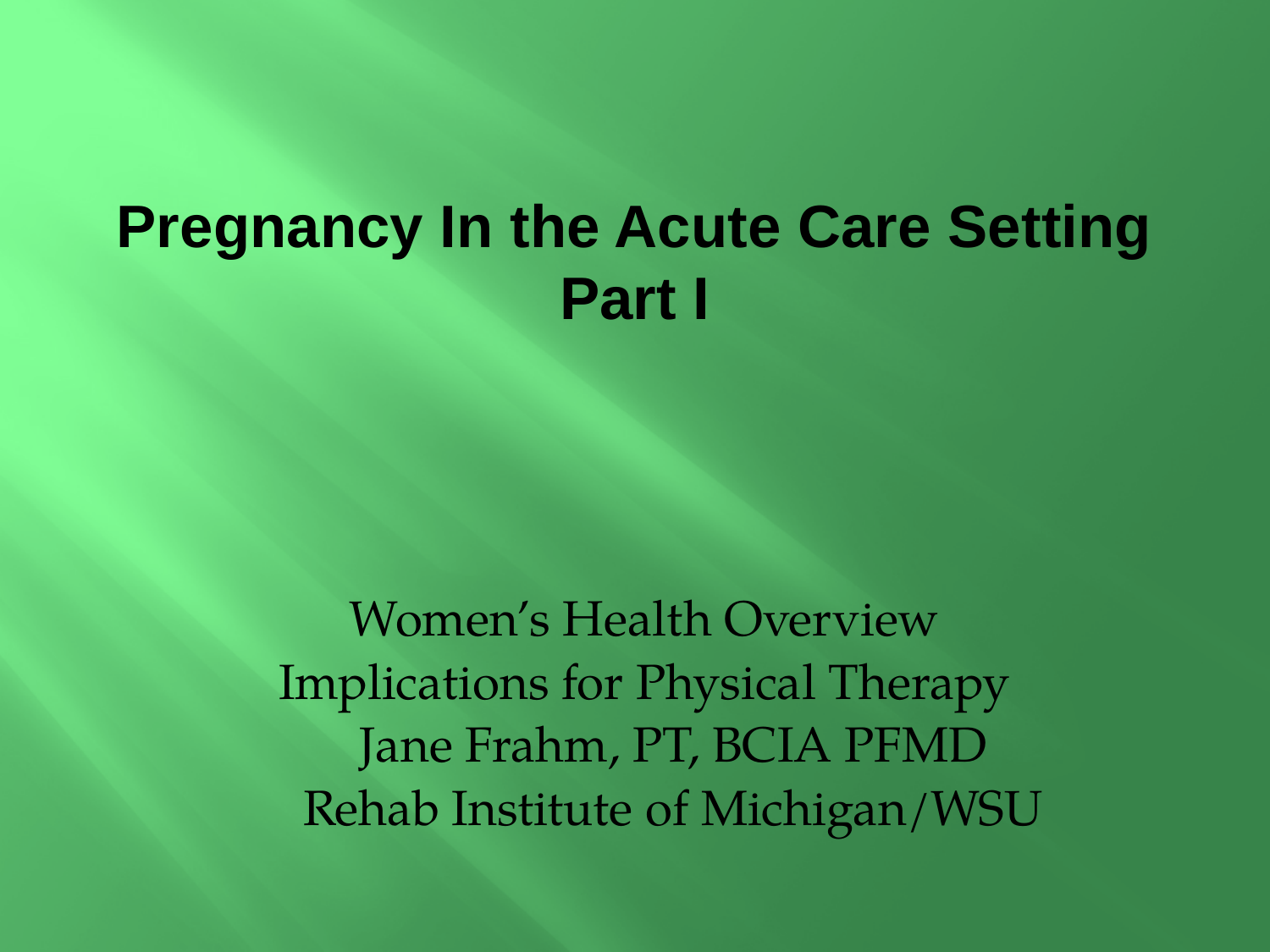

# Pregnancy In the Acute Care Setting Part I

Women’s Health Overview
Implications for Physical Therapy
	Jane Frahm, PT, BCIA PFMD
	Rehab Institute of Michigan/WSU